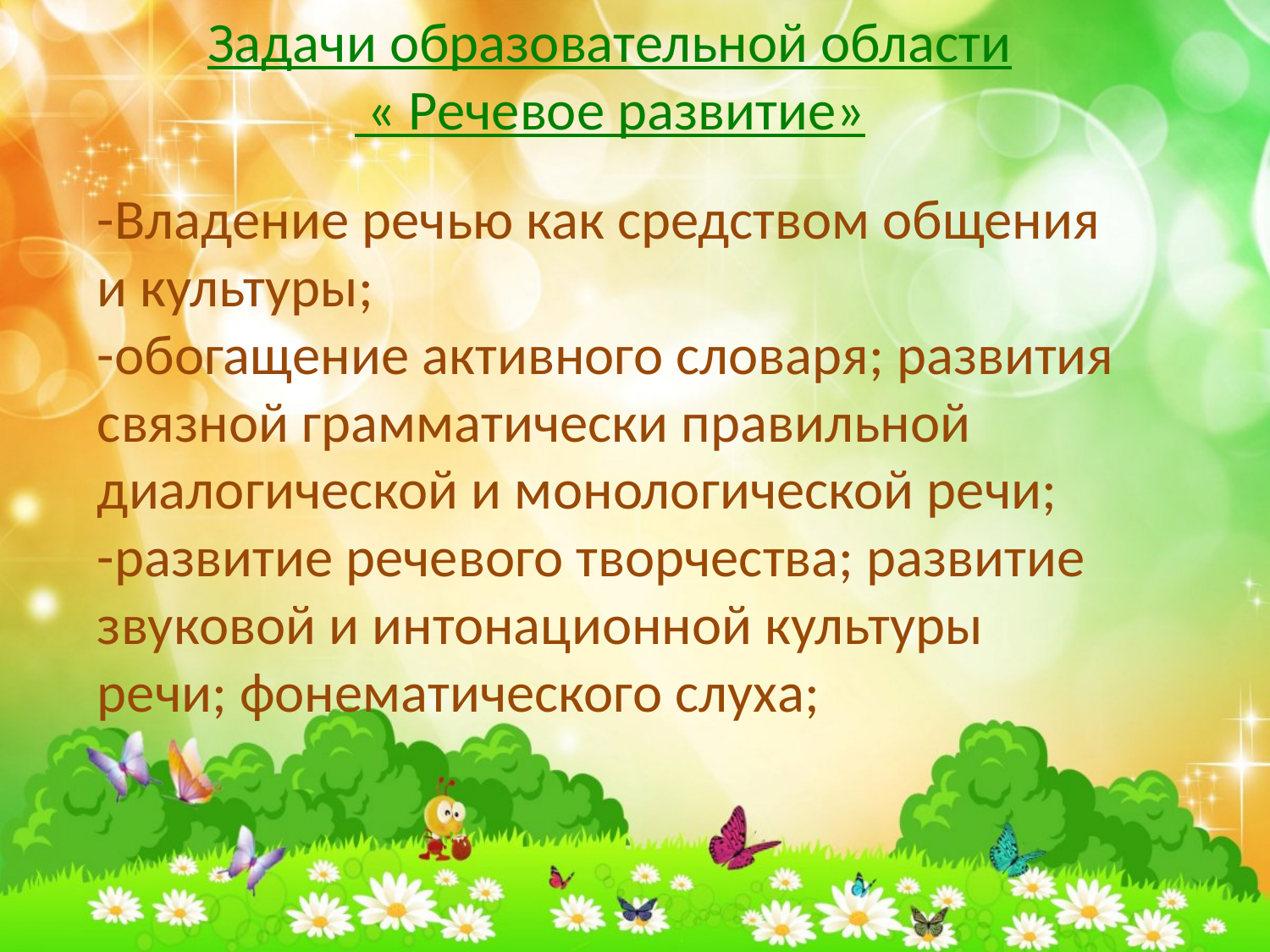

Задачи образовательной области
 « Речевое развитие»

-Владение речью как средством общения и культуры;
-обогащение активного словаря; развития связной грамматически правильной диалогической и монологической речи;
-развитие речевого творчества; развитие звуковой и интонационной культуры речи; фонематического слуха;